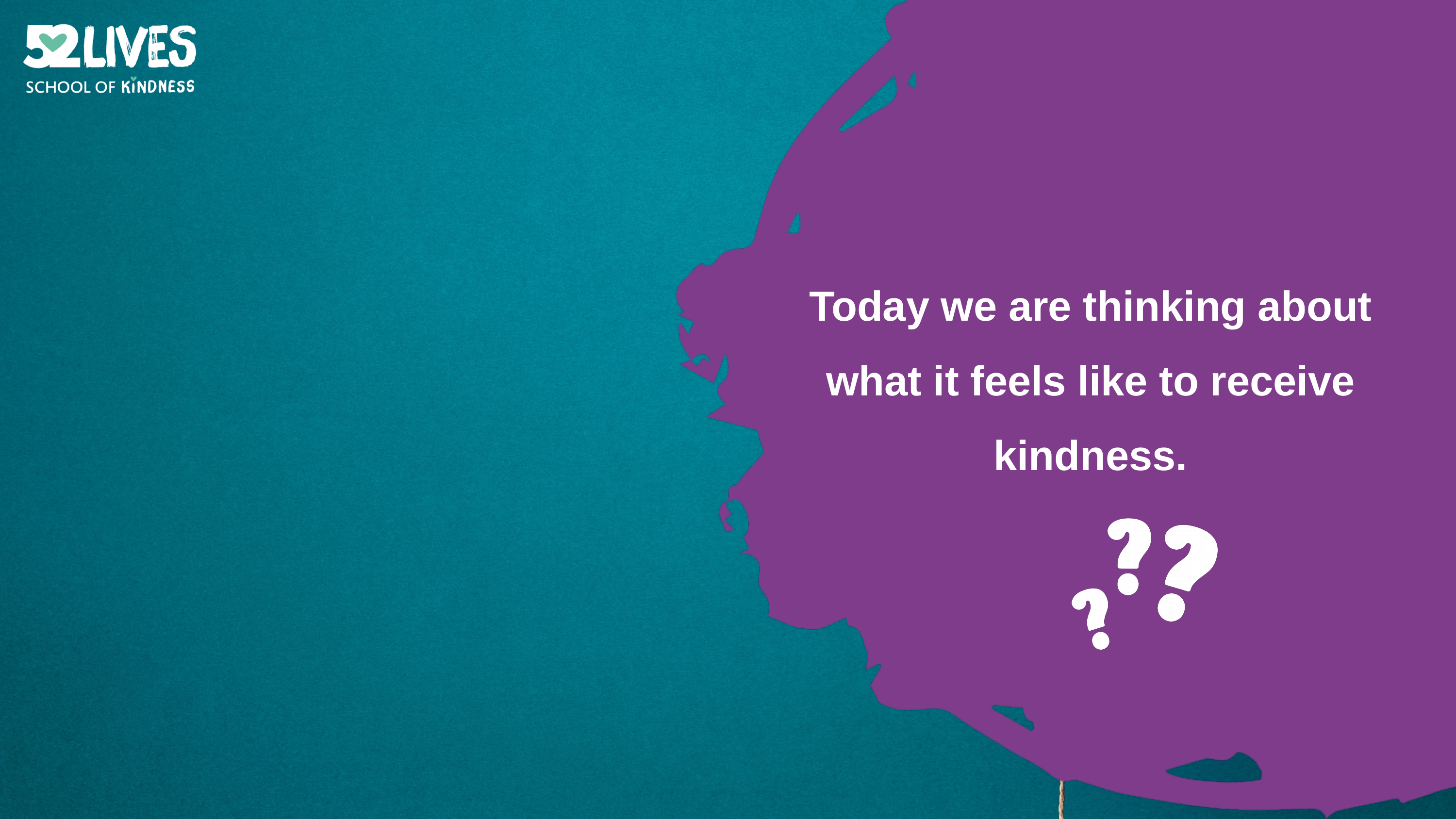

Today we are thinking about what it feels like to receive kindness.